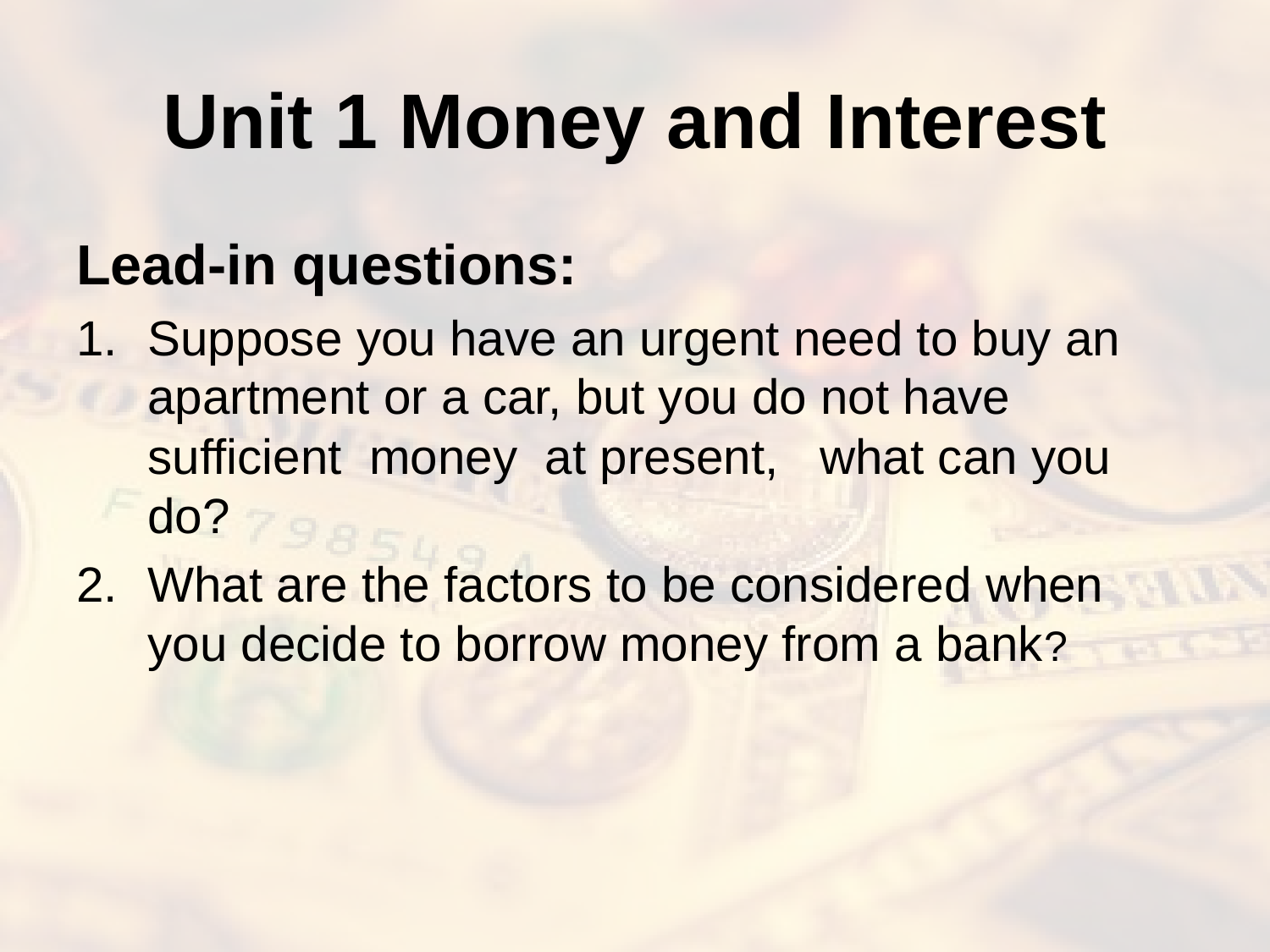

# Unit 1 Money and Interest
Lead-in questions:
Suppose you have an urgent need to buy an apartment or a car, but you do not have sufficient  money  at present,   what can you do?
What are the factors to be considered when you decide to borrow money from a bank?